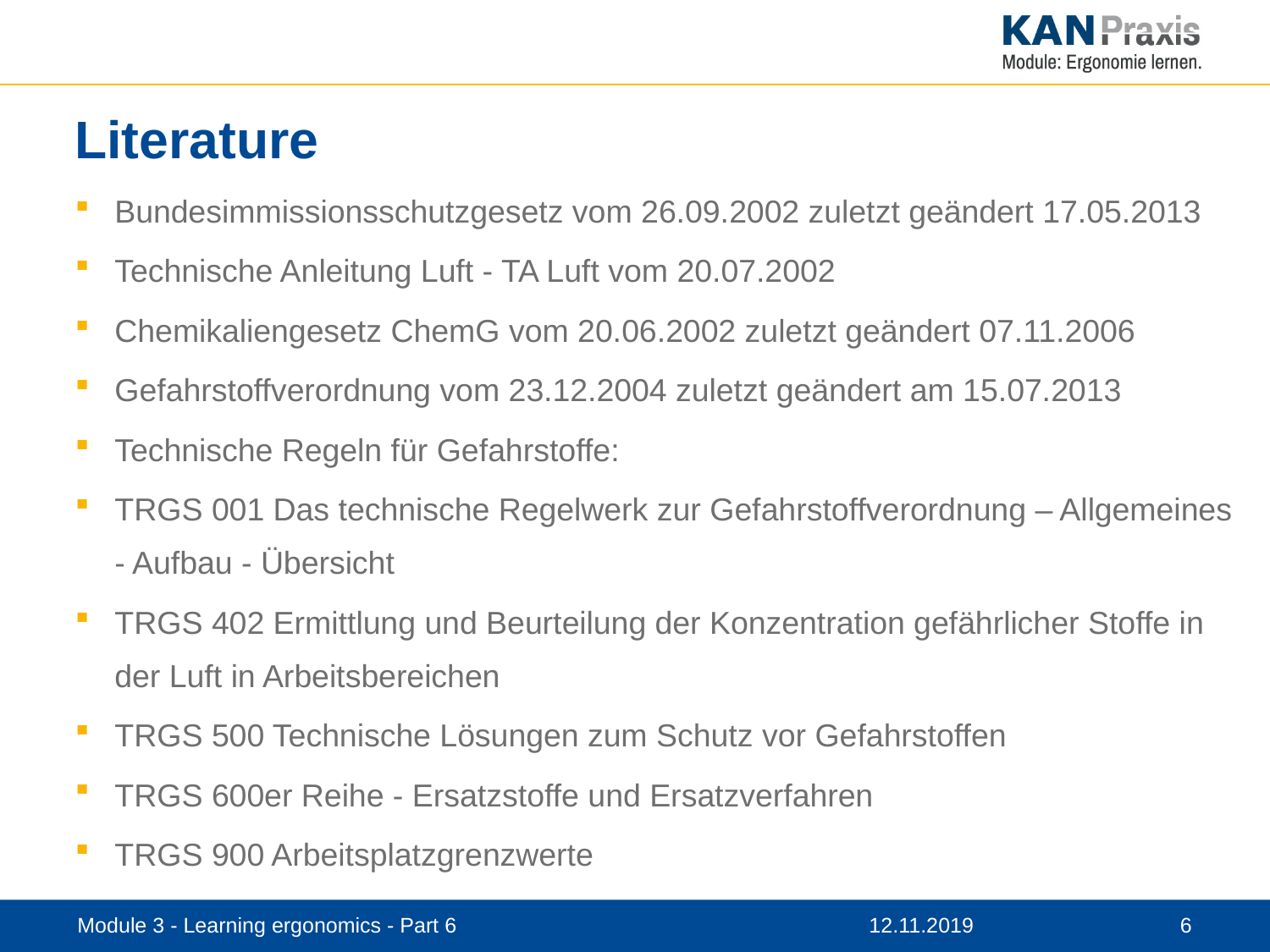

# Literature
Bundesimmissionsschutzgesetz vom 26.09.2002 zuletzt geändert 17.05.2013
Technische Anleitung Luft - TA Luft vom 20.07.2002
Chemikaliengesetz ChemG vom 20.06.2002 zuletzt geändert 07.11.2006
Gefahrstoffverordnung vom 23.12.2004 zuletzt geändert am 15.07.2013
Technische Regeln für Gefahrstoffe:
TRGS 001 Das technische Regelwerk zur Gefahrstoffverordnung – Allgemeines - Aufbau - Übersicht
TRGS 402 Ermittlung und Beurteilung der Konzentration gefährlicher Stoffe in der Luft in Arbeitsbereichen
TRGS 500 Technische Lösungen zum Schutz vor Gefahrstoffen
TRGS 600er Reihe - Ersatzstoffe und Ersatzverfahren
TRGS 900 Arbeitsplatzgrenzwerte

Module 3 - Learning ergonomics - Part 6
12.11.2019
6